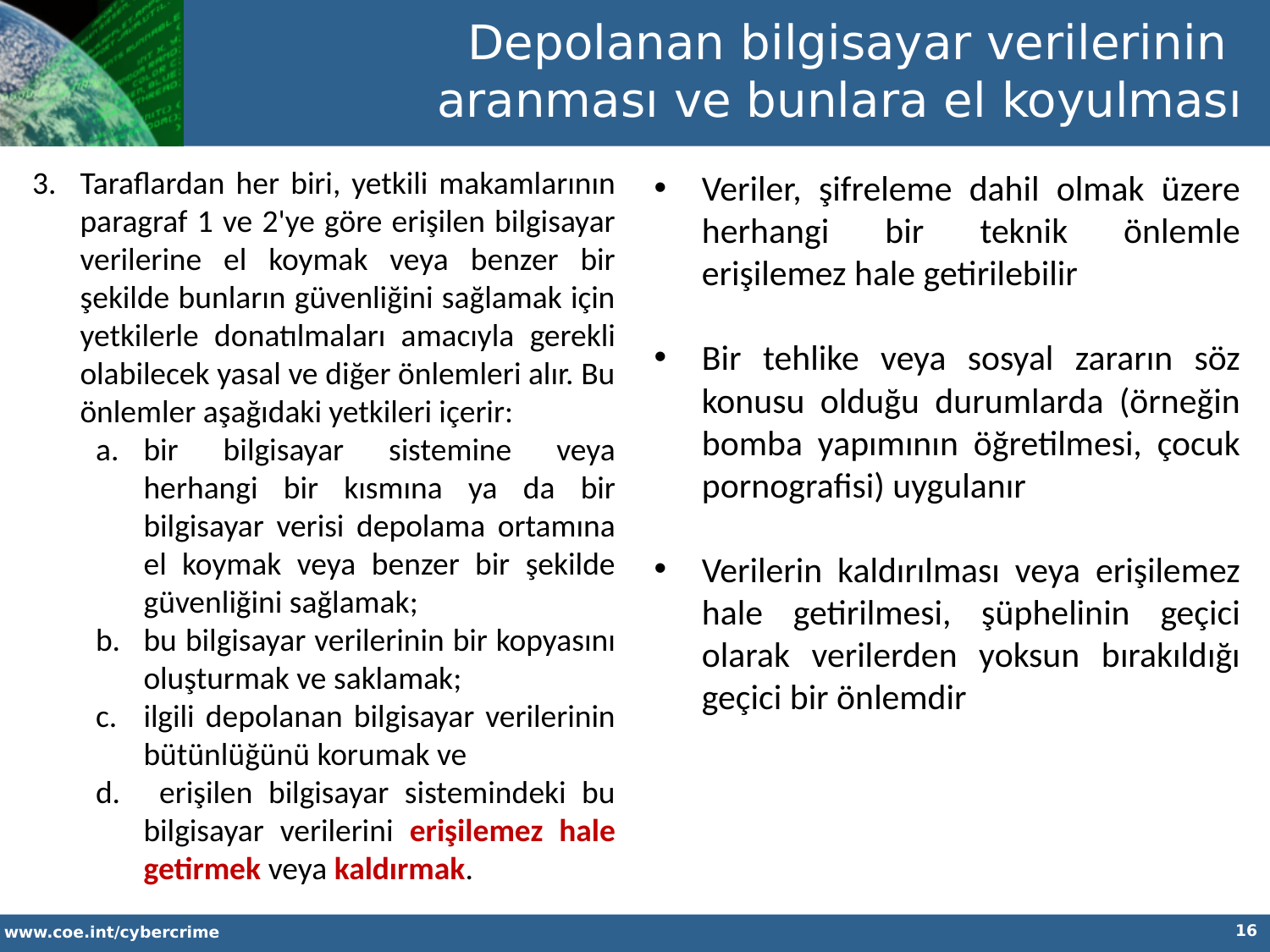

Depolanan bilgisayar verilerinin
aranması ve bunlara el koyulması
Taraflardan her biri, yetkili makamlarının paragraf 1 ve 2'ye göre erişilen bilgisayar verilerine el koymak veya benzer bir şekilde bunların güvenliğini sağlamak için yetkilerle donatılmaları amacıyla gerekli olabilecek yasal ve diğer önlemleri alır. Bu önlemler aşağıdaki yetkileri içerir:
bir bilgisayar sistemine veya herhangi bir kısmına ya da bir bilgisayar verisi depolama ortamına el koymak veya benzer bir şekilde güvenliğini sağlamak;
bu bilgisayar verilerinin bir kopyasını oluşturmak ve saklamak;
ilgili depolanan bilgisayar verilerinin bütünlüğünü korumak ve
 erişilen bilgisayar sistemindeki bu bilgisayar verilerini erişilemez hale getirmek veya kaldırmak.
Veriler, şifreleme dahil olmak üzere herhangi bir teknik önlemle erişilemez hale getirilebilir

Bir tehlike veya sosyal zararın söz konusu olduğu durumlarda (örneğin bomba yapımının öğretilmesi, çocuk pornografisi) uygulanır

Verilerin kaldırılması veya erişilemez hale getirilmesi, şüphelinin geçici olarak verilerden yoksun bırakıldığı geçici bir önlemdir